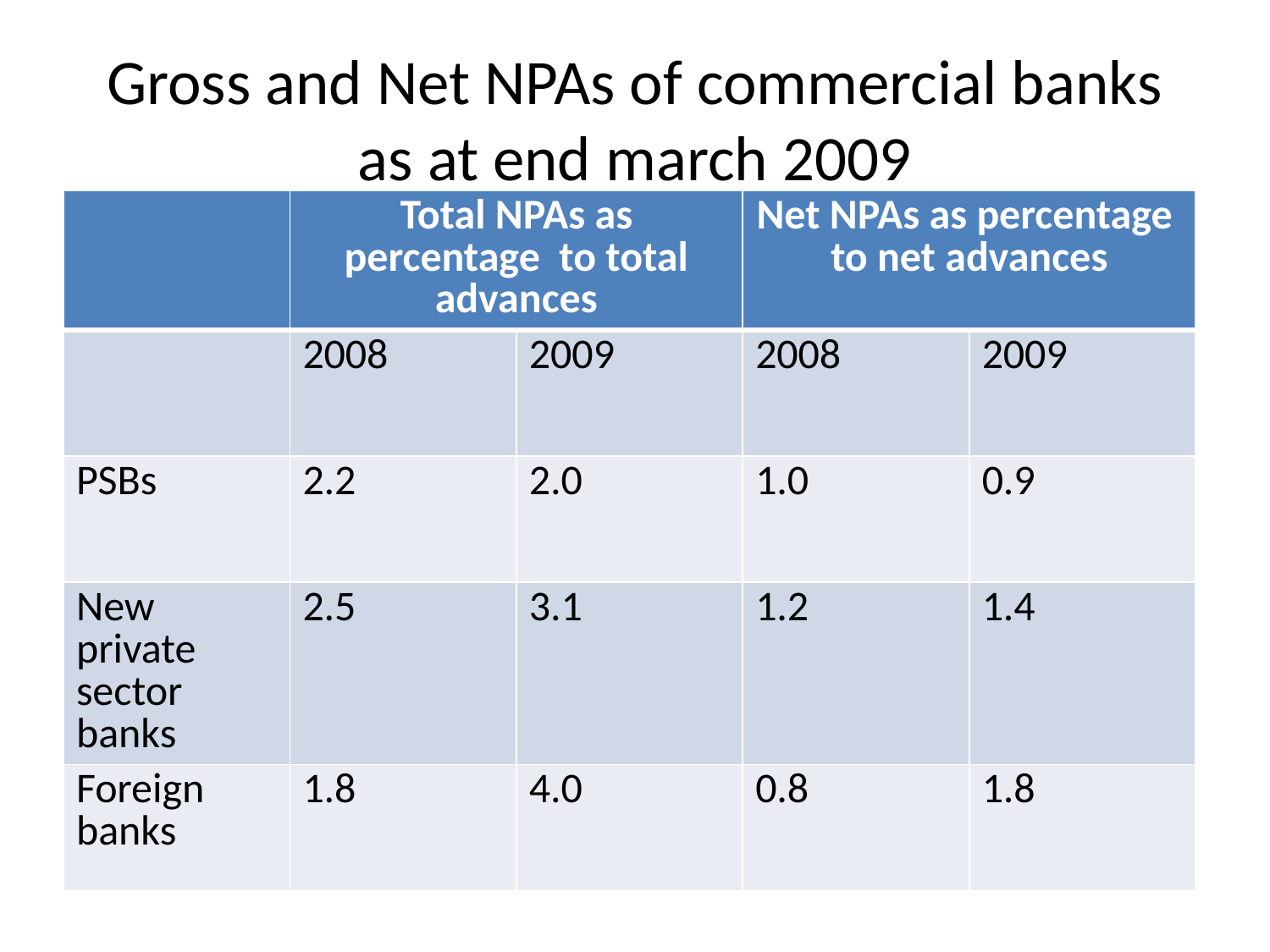

# Gross and Net NPAs of commercial banks as at end march 2009
|  | Total NPAs as percentage to total advances |  | Net NPAs as percentage to net advances |  |
| --- | --- | --- | --- | --- |
|  | 2008 | 2009 | 2008 | 2009 |
| PSBs | 2.2 | 2.0 | 1.0 | 0.9 |
| New private sector banks | 2.5 | 3.1 | 1.2 | 1.4 |
| Foreign banks | 1.8 | 4.0 | 0.8 | 1.8 |
|  |
| --- |